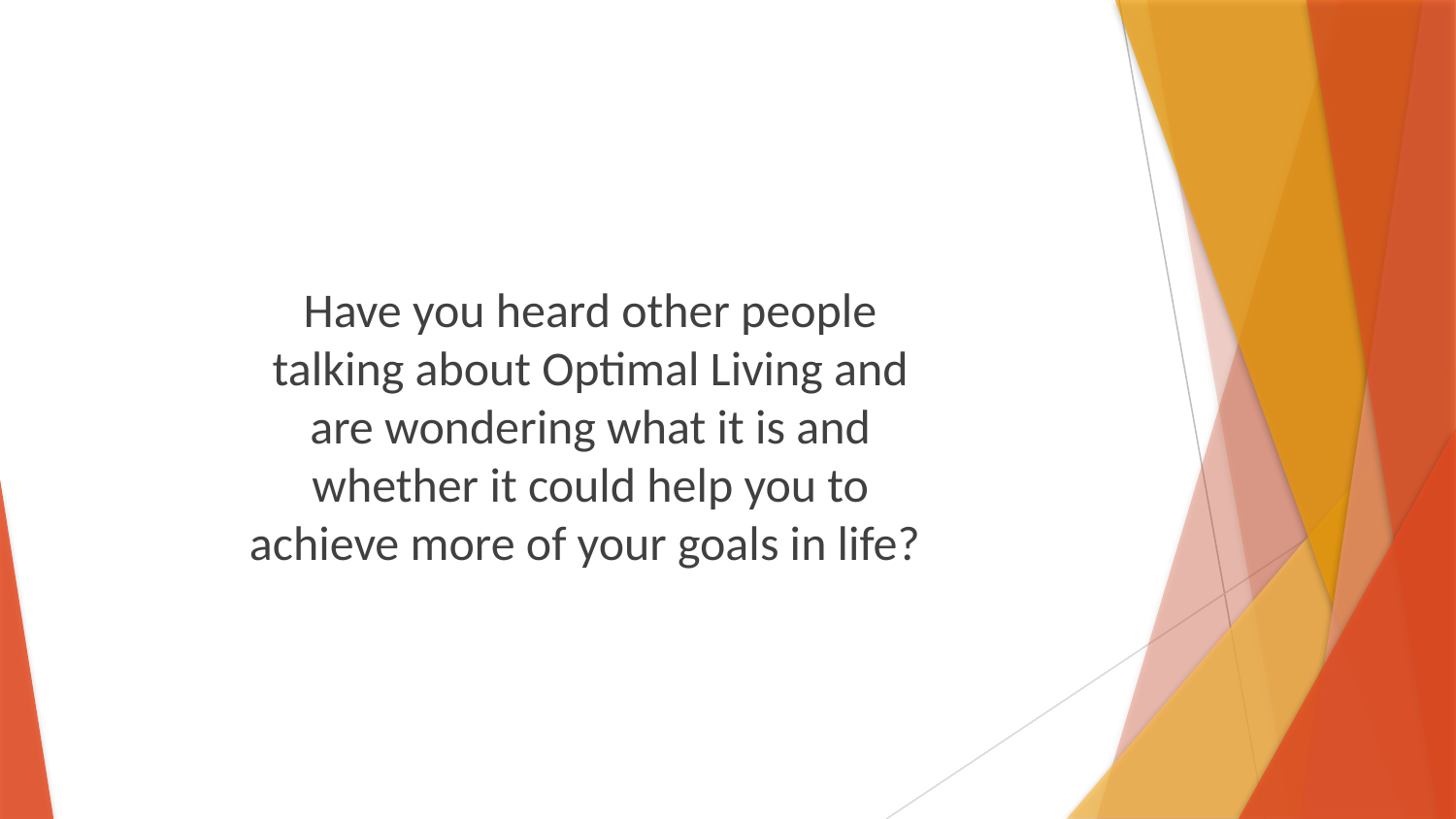

Have you heard other people talking about Optimal Living and are wondering what it is and whether it could help you to achieve more of your goals in life?